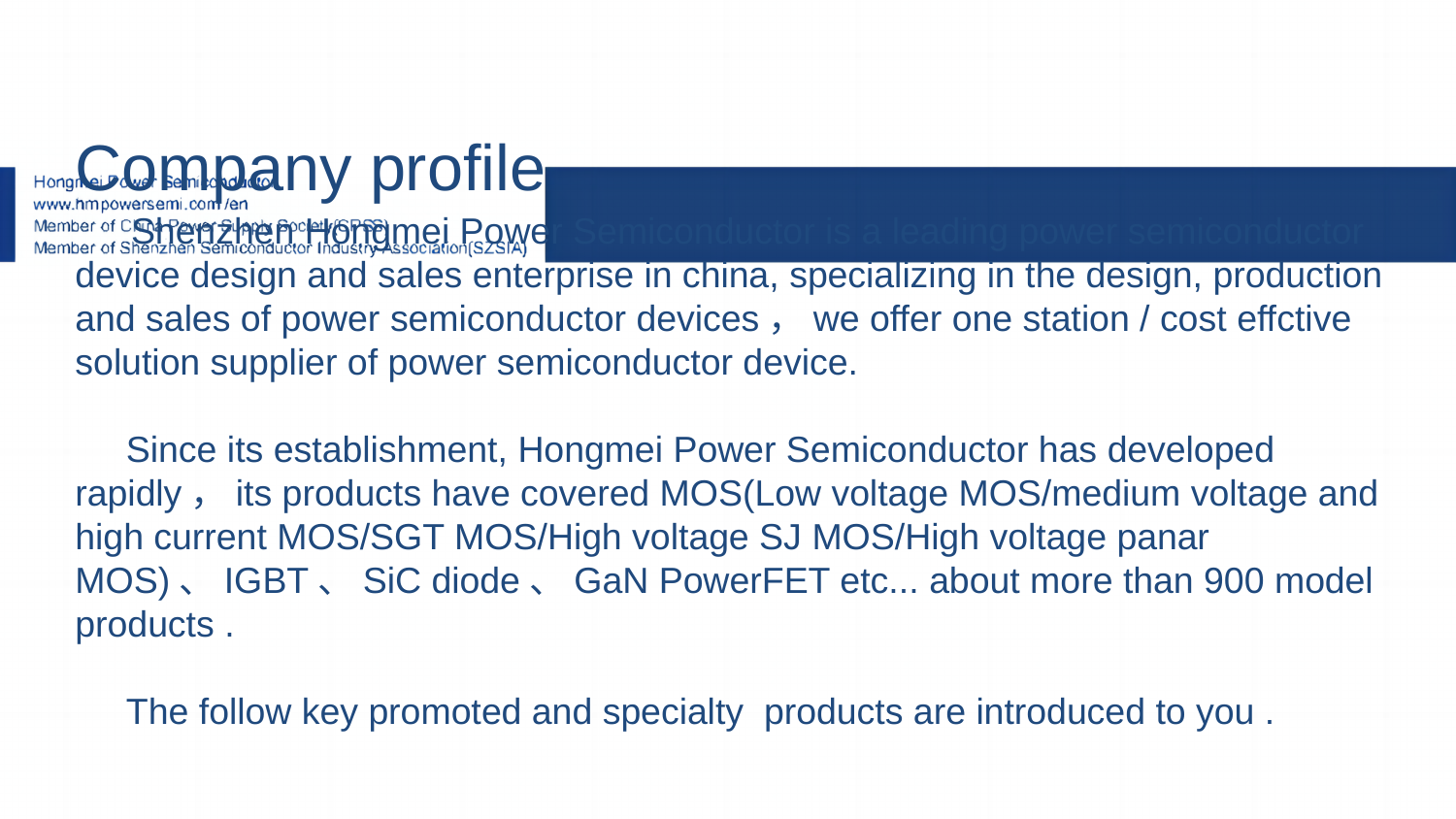

Company profile
     Shenzhen Hongmei Power Semiconductor is a leading power semiconductor device design and sales enterprise in china, specializing in the design, production and sales of power semiconductor devices，we offer one station / cost effctive solution supplier of power semiconductor device.

     Since its establishment, Hongmei Power Semiconductor has developed rapidly，its products have covered MOS(Low voltage MOS/medium voltage and high current MOS/SGT MOS/High voltage SJ MOS/High voltage panar MOS)、IGBT、SiC diode、GaN PowerFET etc... about more than 900 model products .

     The follow key promoted and specialty  products are introduced to you .